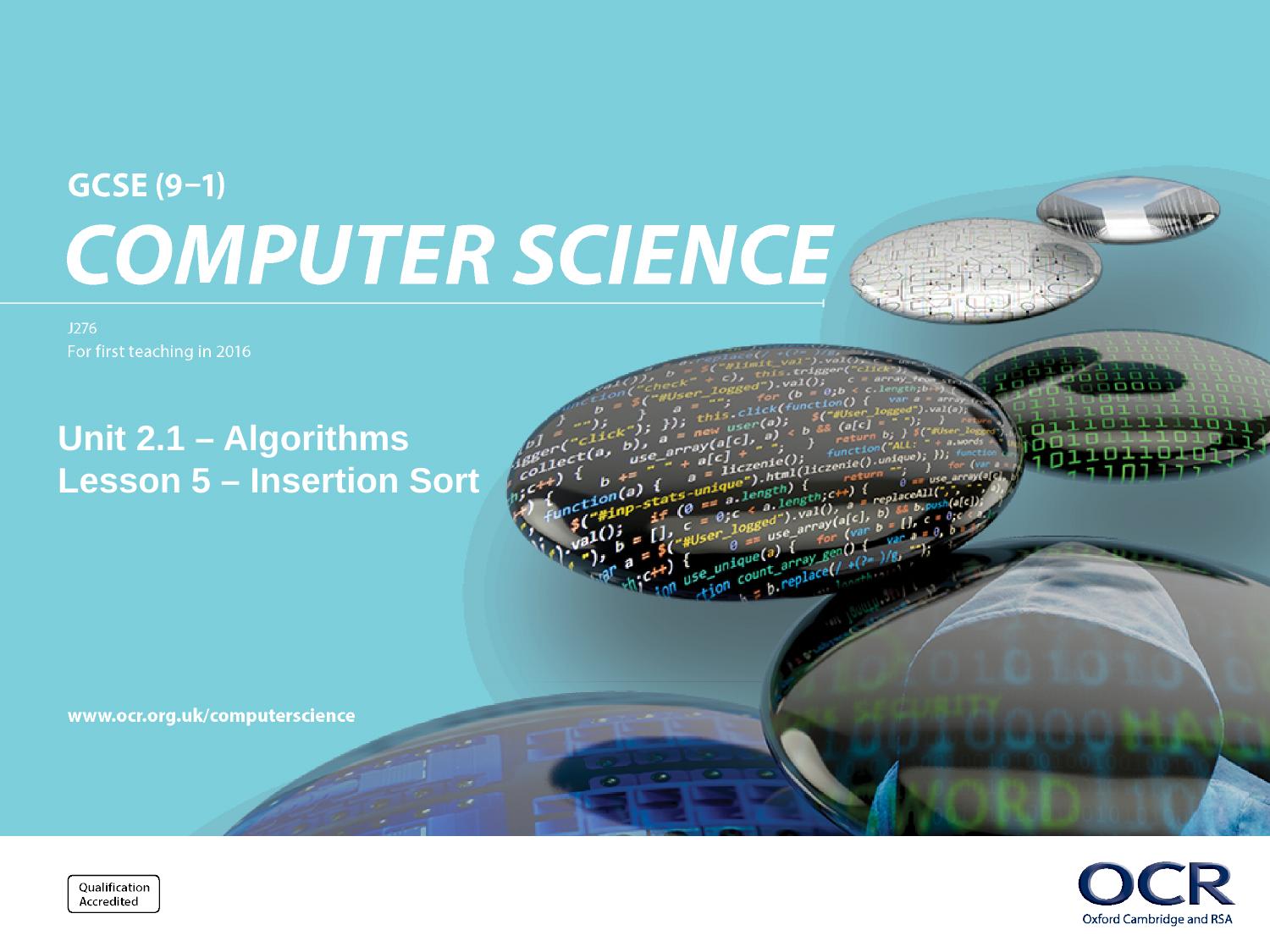

# Unit 2.1 – Algorithms Lesson 5 – Insertion Sort